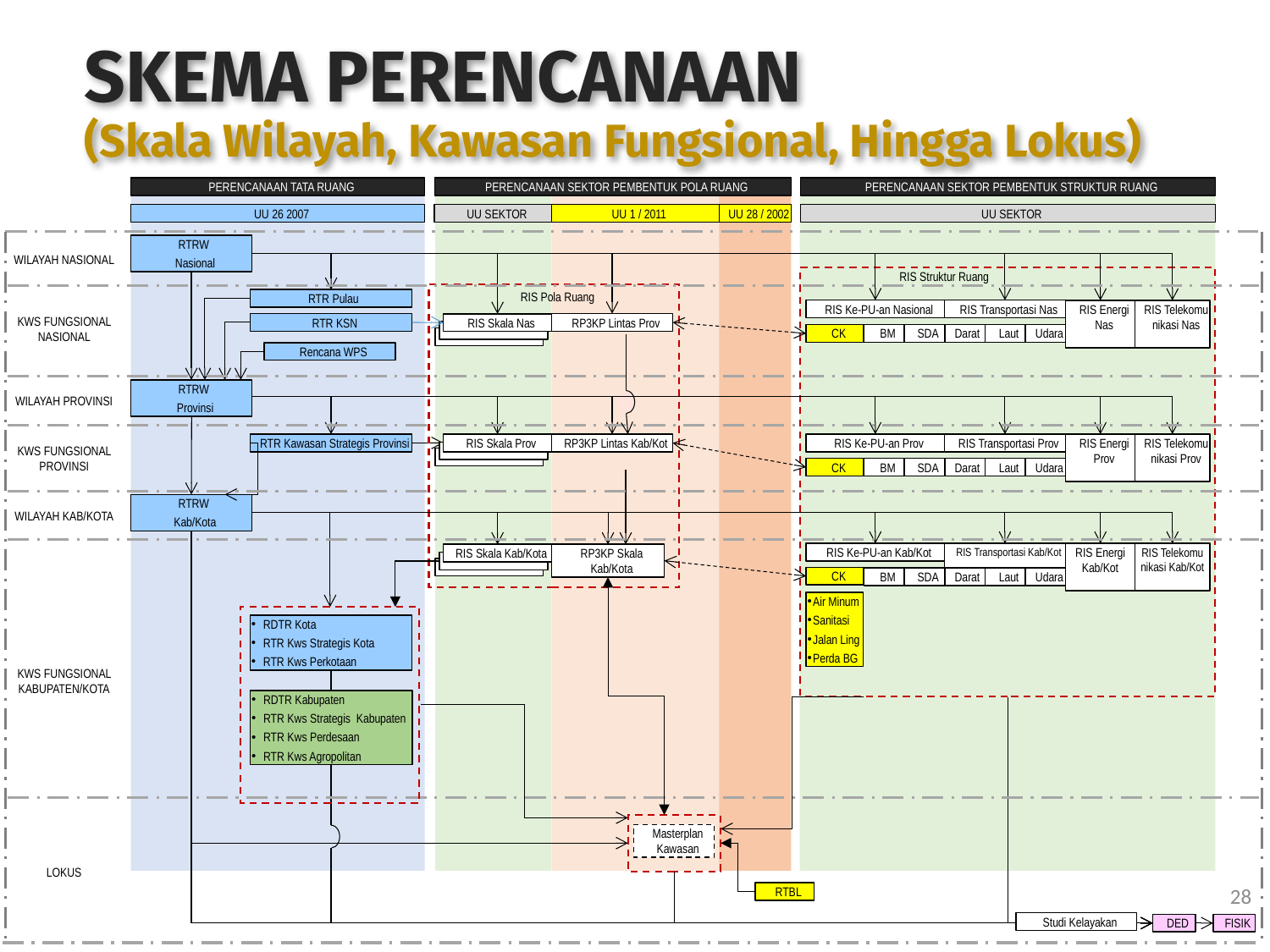

SKEMA PERENCANAAN
(Skala Wilayah, Kawasan Fungsional, Hingga Lokus)

PERENCANAAN TATA RUANG
PERENCANAAN SEKTOR PEMBENTUK POLA RUANG

PERENCANAAN SEKTOR PEMBENTUK STRUKTUR RUANG
UU 26 2007
UU SEKTOR
UU 1 / 2011
UU 28 / 2002
UU SEKTOR
RTRW
Nasional
WILAYAH NASIONAL

RIS Struktur Ruang

RIS Pola Ruang
RTR Pulau
RIS Ke-PU-an Nasional
RIS Transportasi Nas
RIS Energi Nas
RIS Telekomu nikasi Nas
KWS FUNGSIONAL NASIONAL
RTR KSN
RP3KP Lintas Prov
RIS Skala Nas
RIS Skala Nas
CK
BM
SDA
Darat
Laut
Udara
RIS Skala Nas
Rencana WPS
RTRW
Provinsi

WILAYAH PROVINSI
RTR Kawasan Strategis Provinsi
RIS Skala Prov
RP3KP Lintas Kab/Kot
RIS Ke-PU-an Prov
RIS Transportasi Prov
RIS Energi Prov
RIS Telekomu nikasi Prov
KWS FUNGSIONAL PROVINSI
RIS Skala Nas
RIS Skala Nas
CK
BM
SDA
Darat
Laut
Udara
RTRW
Kab/Kota
WILAYAH KAB/KOTA
RIS Ke-PU-an Kab/Kot
RIS Transportasi Kab/Kot
RIS Energi Kab/Kot
RIS Telekomu nikasi Kab/Kot
RIS Skala Kab/Kota
RP3KP Skala Kab/Kota
RIS Skala Nas
RIS Skala Nas
CK
BM
SDA
Darat
Laut
Udara
Air Minum
Sanitasi
Jalan Ling
Perda BG

RDTR Kota
RTR Kws Strategis Kota
RTR Kws Perkotaan
KWS FUNGSIONAL KABUPATEN/KOTA
RDTR Kabupaten
RTR Kws Strategis  Kabupaten
RTR Kws Perdesaan
RTR Kws Agropolitan

Masterplan Kawasan

LOKUS
28
RTBL
Studi Kelayakan
DED
FISIK